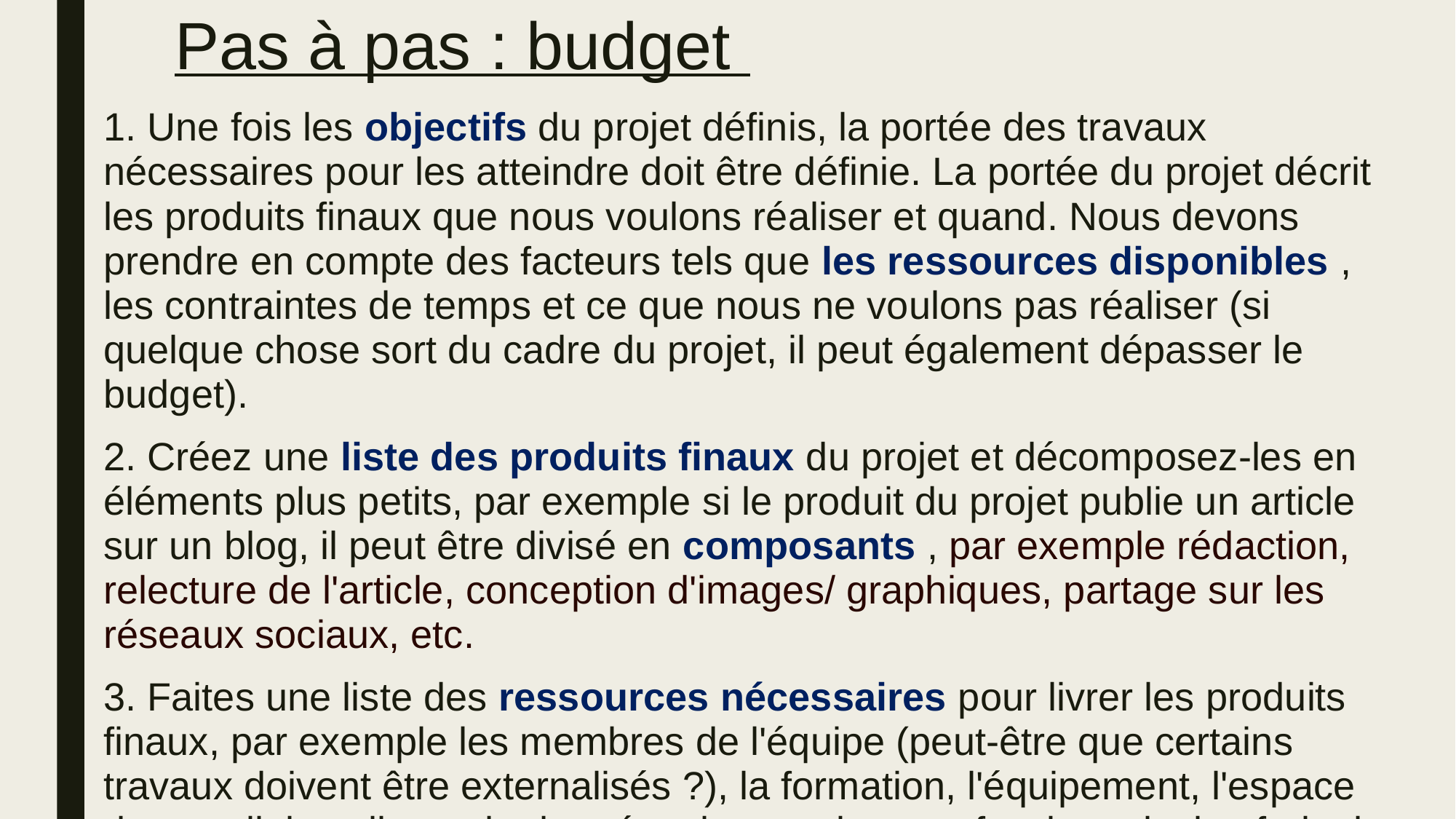

# Pas à pas : budget
1. Une fois les objectifs du projet définis, la portée des travaux nécessaires pour les atteindre doit être définie. La portée du projet décrit les produits finaux que nous voulons réaliser et quand. Nous devons prendre en compte des facteurs tels que les ressources disponibles , les contraintes de temps et ce que nous ne voulons pas réaliser (si quelque chose sort du cadre du projet, il peut également dépasser le budget).
2. Créez une liste des produits finaux du projet et décomposez-les en éléments plus petits, par exemple si le produit du projet publie un article sur un blog, il peut être divisé en composants , par exemple rédaction, relecture de l'article, conception d'images/ graphiques, partage sur les réseaux sociaux, etc.
3. Faites une liste des ressources nécessaires pour livrer les produits finaux, par exemple les membres de l'équipe (peut-être que certains travaux doivent être externalisés ?), la formation, l'équipement, l'espace de travail, la collecte de données, les services professionnels, les frais de déplacement, etc.